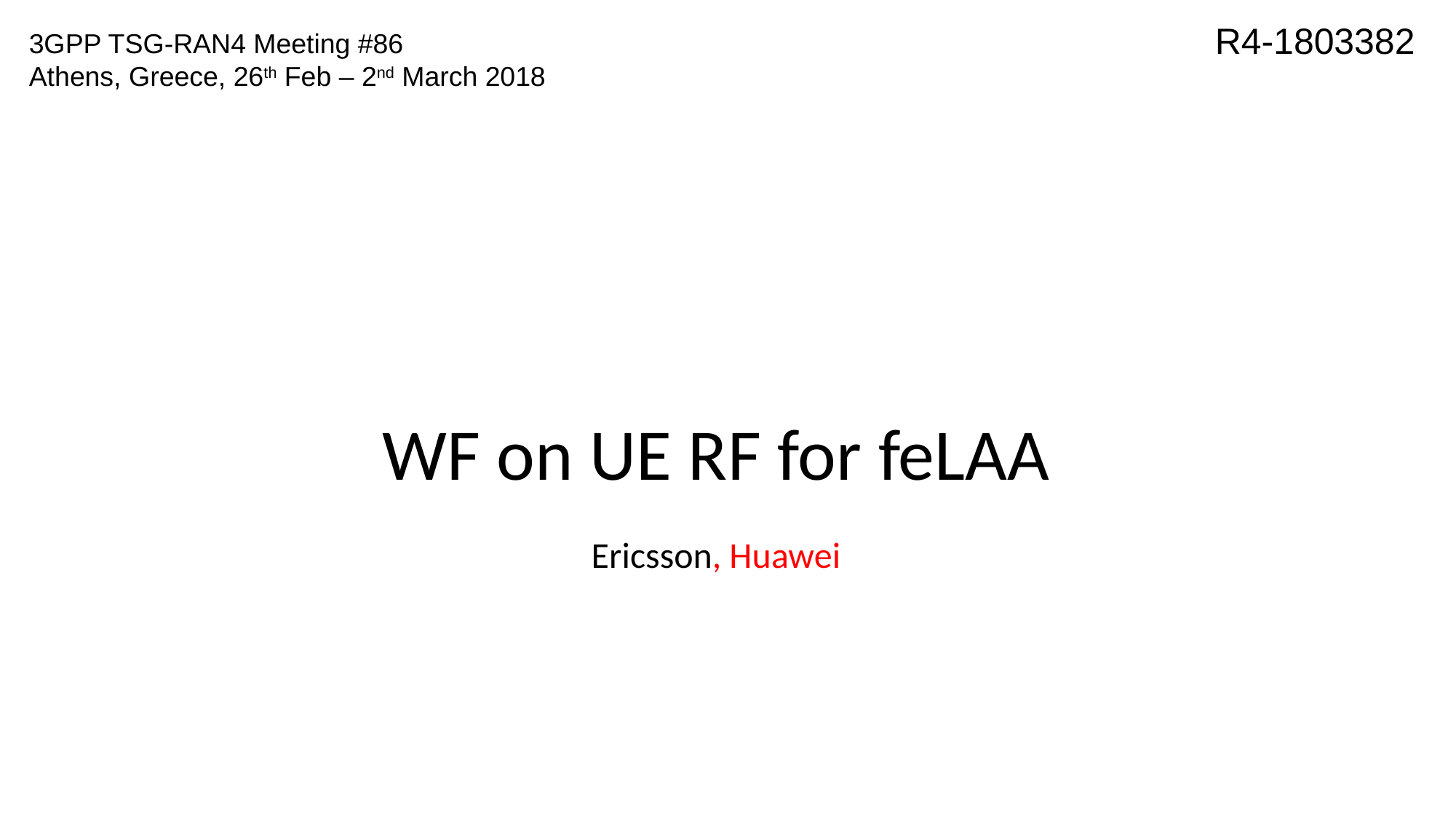

R4-1803382
3GPP TSG-RAN4 Meeting #86
Athens, Greece, 26th Feb – 2nd March 2018
# WF on UE RF for feLAA
Ericsson, Huawei